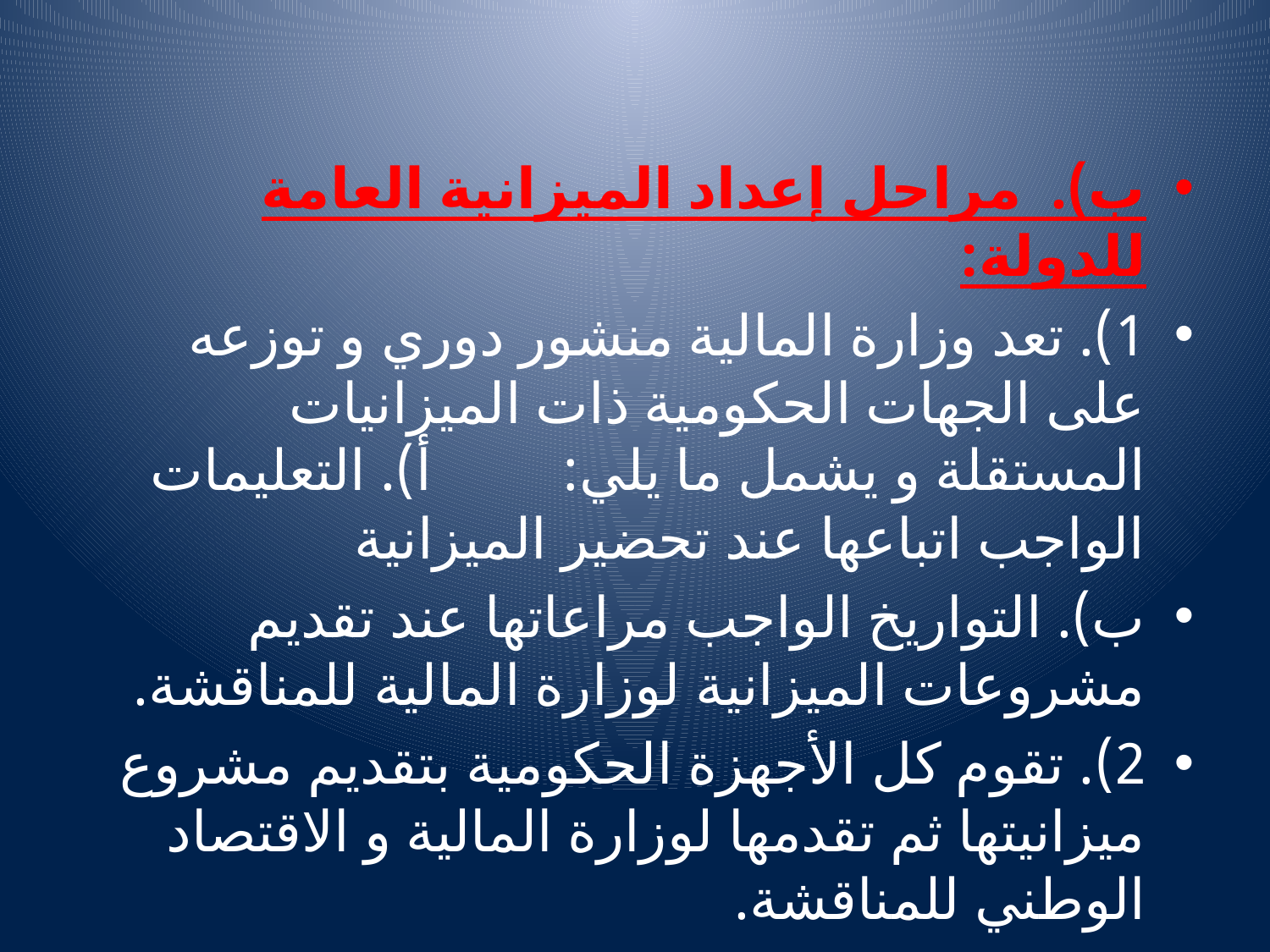

#
ب).  مراحل إعداد الميزانية العامة للدولة:
1). تعد وزارة المالية منشور دوري و توزعه على الجهات الحكومية ذات الميزانيات المستقلة و يشمل ما يلي:         أ). التعليمات الواجب اتباعها عند تحضير الميزانية
ب). التواريخ الواجب مراعاتها عند تقديم مشروعات الميزانية لوزارة المالية للمناقشة.
2). تقوم كل الأجهزة الحكومية بتقديم مشروع ميزانيتها ثم تقدمها لوزارة المالية و الاقتصاد الوطني للمناقشة.